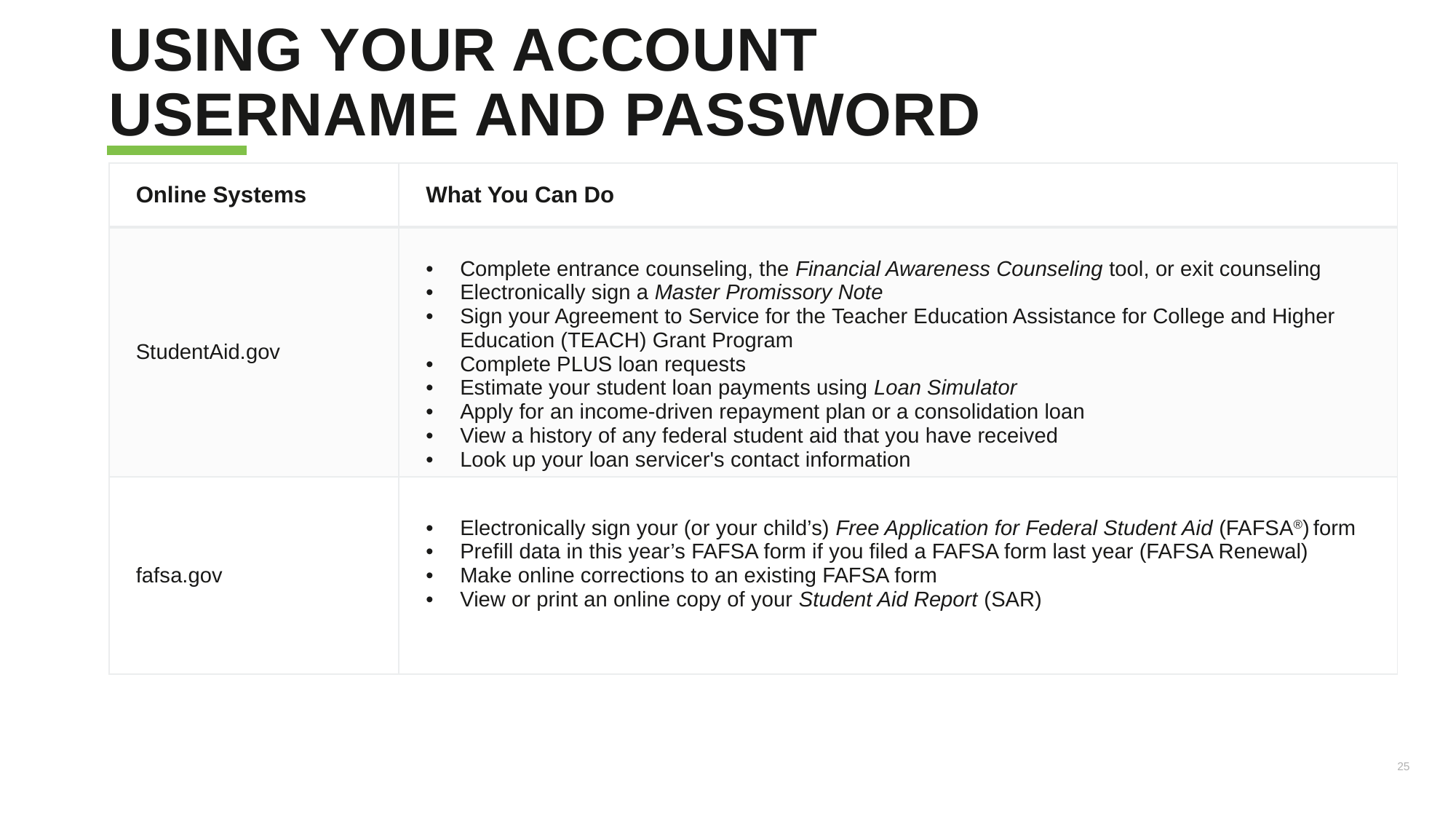

# Using your account username and password
| Online Systems | What You Can Do |
| --- | --- |
| StudentAid.gov | Complete entrance counseling, the Financial Awareness Counseling tool, or exit counseling Electronically sign a Master Promissory Note  Sign your Agreement to Service for the Teacher Education Assistance for College and Higher Education (TEACH) Grant Program Complete PLUS loan requests Estimate your student loan payments using Loan Simulator Apply for an income-driven repayment plan or a consolidation loan View a history of any federal student aid that you have received Look up your loan servicer's contact information |
| fafsa.gov | Electronically sign your (or your child’s) Free Application for Federal Student Aid (FAFSA®) form Prefill data in this year’s FAFSA form if you filed a FAFSA form last year (FAFSA Renewal) Make online corrections to an existing FAFSA form View or print an online copy of your Student Aid Report (SAR) |
25